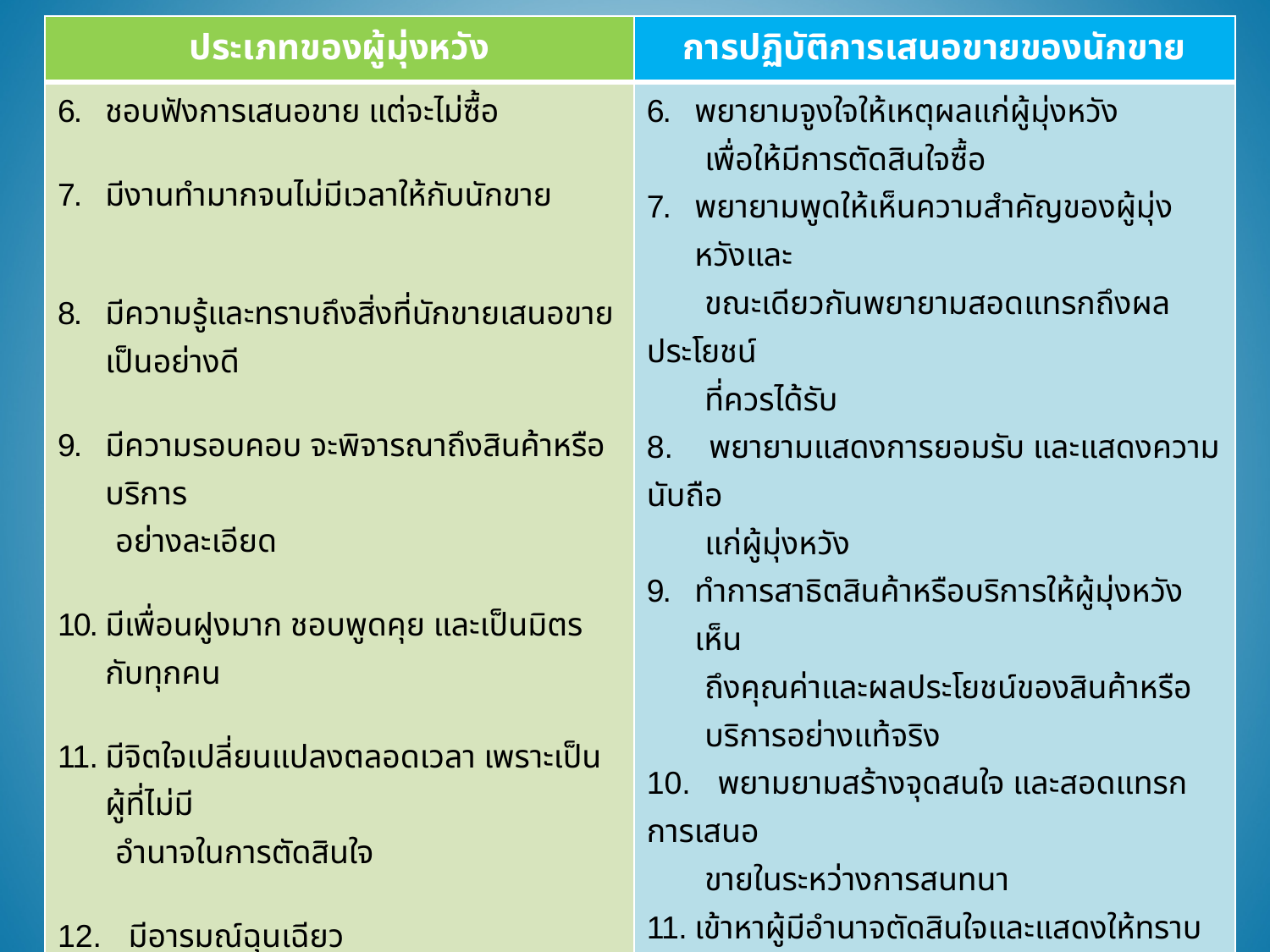

| ประเภทของผู้มุ่งหวัง | การปฏิบัติการเสนอขายของนักขาย |
| --- | --- |
| ชอบฟังการเสนอขาย แต่จะไม่ซื้อ มีงานทำมากจนไม่มีเวลาให้กับนักขาย มีความรู้และทราบถึงสิ่งที่นักขายเสนอขายเป็นอย่างดี มีความรอบคอบ จะพิจารณาถึงสินค้าหรือบริการ อย่างละเอียด มีเพื่อนฝูงมาก ชอบพูดคุย และเป็นมิตรกับทุกคน มีจิตใจเปลี่ยนแปลงตลอดเวลา เพราะเป็นผู้ที่ไม่มี อำนาจในการตัดสินใจ 12. มีอารมณ์ฉุนเฉียว 13. มีความคิด พูดและทำอย่างรวดเร็ว มีความอ่อนโยน และสุภาพเรียบร้อย มีเหตุผล คิดอย่างละเอียดก่อนตัดสินใจซื้อ ชอบแสดงอาการก่อนการพิจารณาอย่างละเอียด | พยายามจูงใจให้เหตุผลแก่ผู้มุ่งหวัง เพื่อให้มีการตัดสินใจซื้อ พยายามพูดให้เห็นความสำคัญของผู้มุ่งหวังและ ขณะเดียวกันพยายามสอดแทรกถึงผลประโยชน์ ที่ควรได้รับ 8. พยายามแสดงการยอมรับ และแสดงความนับถือ แก่ผู้มุ่งหวัง ทำการสาธิตสินค้าหรือบริการให้ผู้มุ่งหวังเห็น ถึงคุณค่าและผลประโยชน์ของสินค้าหรือ บริการอย่างแท้จริง 10. พยามยามสร้างจุดสนใจ และสอดแทรกการเสนอ ขายในระหว่างการสนทนา เข้าหาผู้มีอำนาจตัดสินใจและแสดงให้ทราบถึง ผลประโยชน์ของสินค้าหรือบริการแท้จริง มีความใจเย็น รักษาอารมรณ์ และถ้ามีปัญหา ก็หาทางแก้ไขโดยเร็ว พยายามพูดเฉพาะประเด็นที่สำคัญ ที่มุ่งสู่การตัดสินใจซื้อ 14. พยายามพูดอย่างให้เกียรติ และเห็นคุณค่าให้มากที่สุด 15. พยายามให้รายละเอียดเกี่ยวกับสินค้าบริการให้มากที่สุด 16. อธิบายเกี่ยวกับสินค้าหรือบริการให้ทราบก่อนตัดสินใจซื่อ |